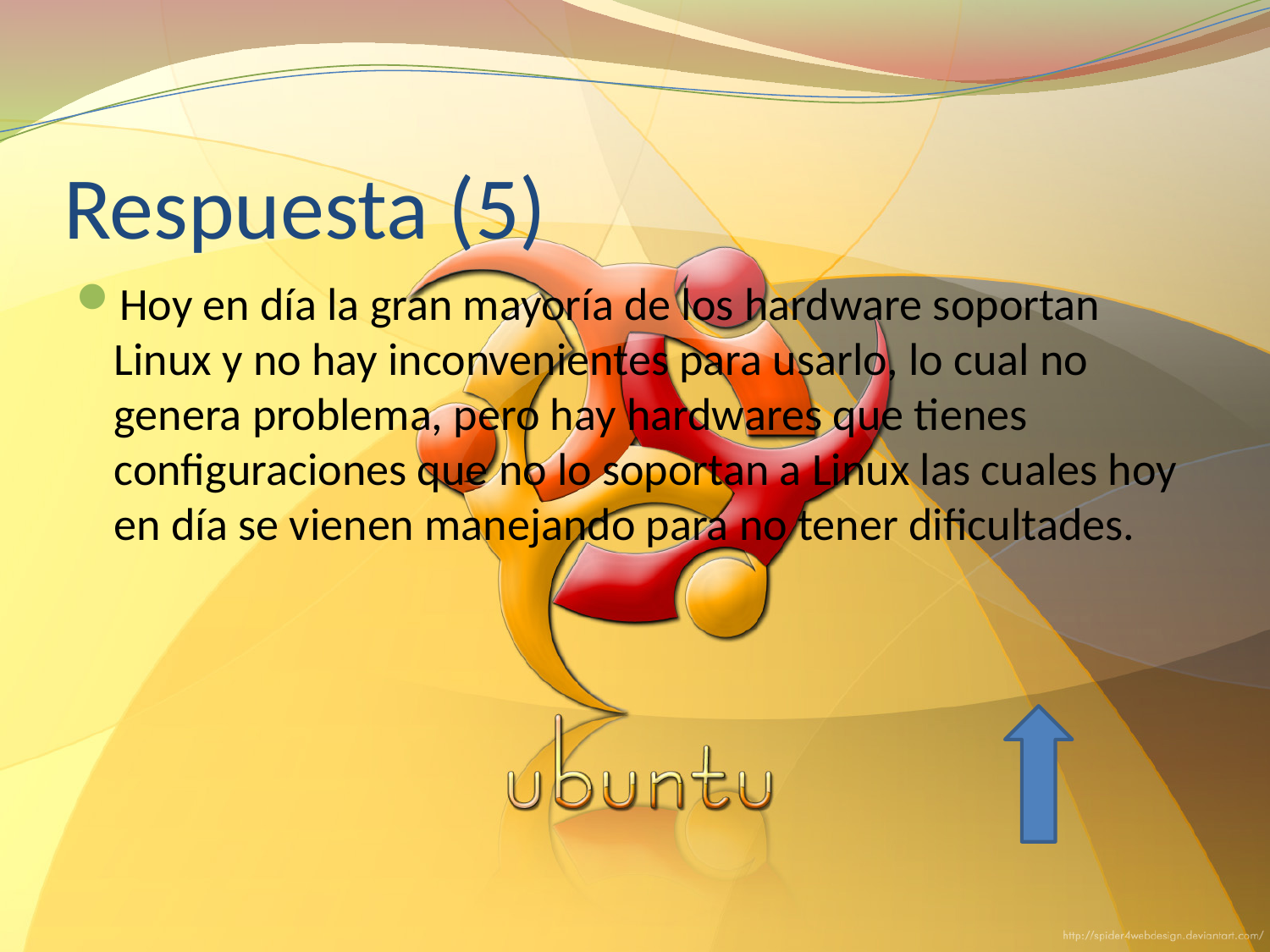

# Respuesta (5)
Hoy en día la gran mayoría de los hardware soportan Linux y no hay inconvenientes para usarlo, lo cual no genera problema, pero hay hardwares que tienes configuraciones que no lo soportan a Linux las cuales hoy en día se vienen manejando para no tener dificultades.